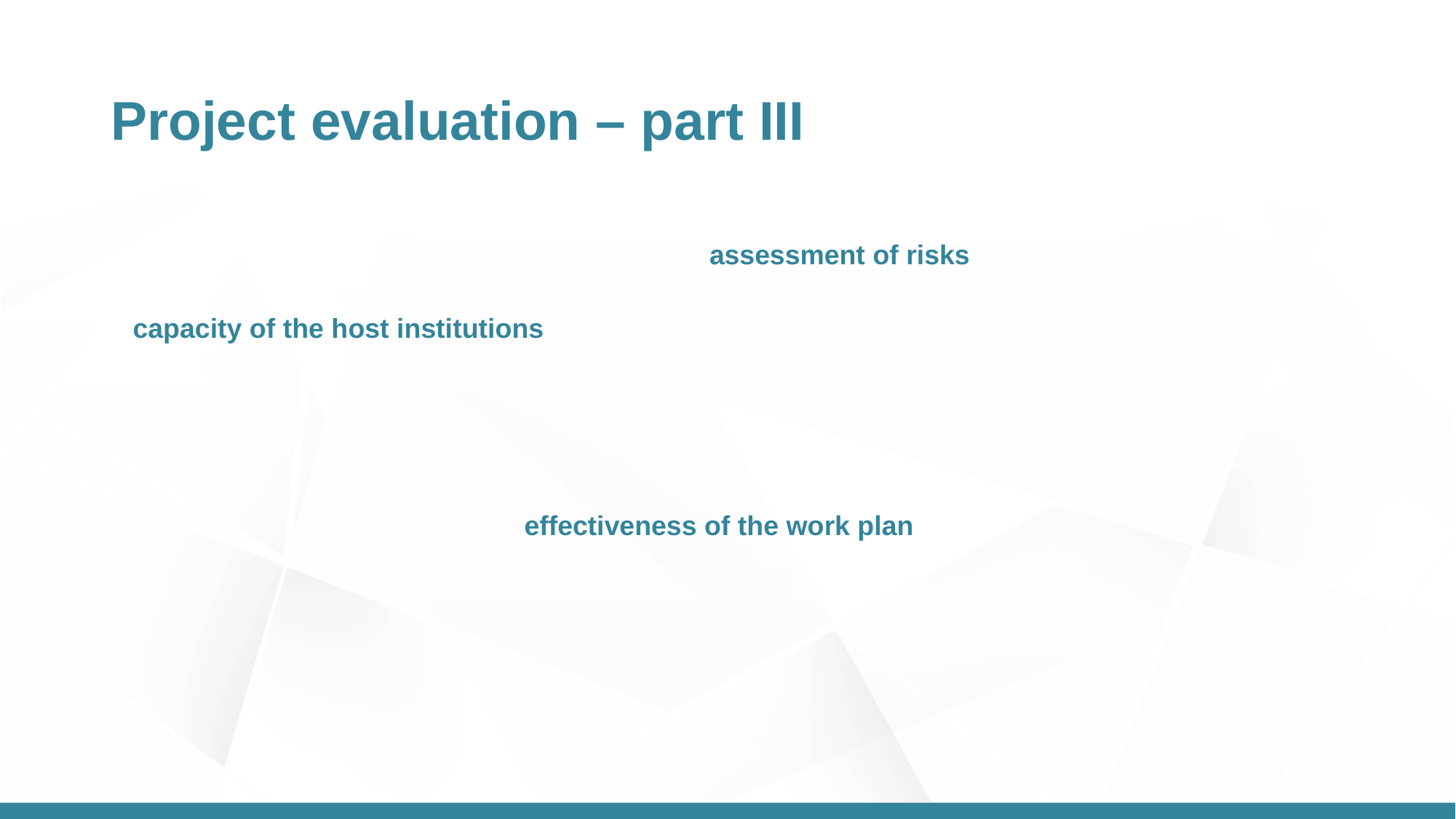

# Project evaluation – part III
assessment of risks
capacity of the host institutions
effectiveness of the work plan